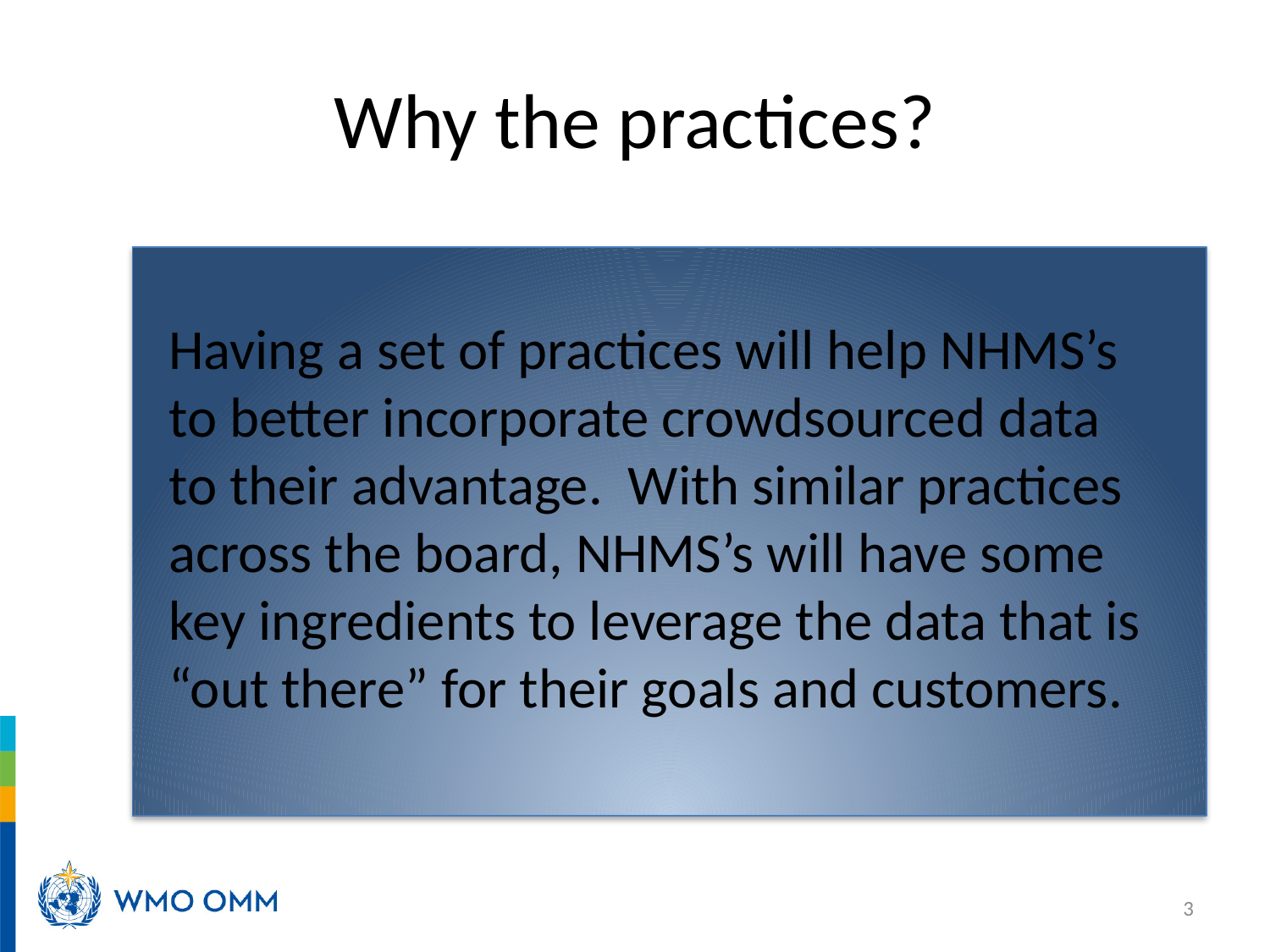

# Why the practices?

Having a set of practices will help NHMS’s to better incorporate crowdsourced data to their advantage.  With similar practices across the board, NHMS’s will have some key ingredients to leverage the data that is “out there” for their goals and customers.

3